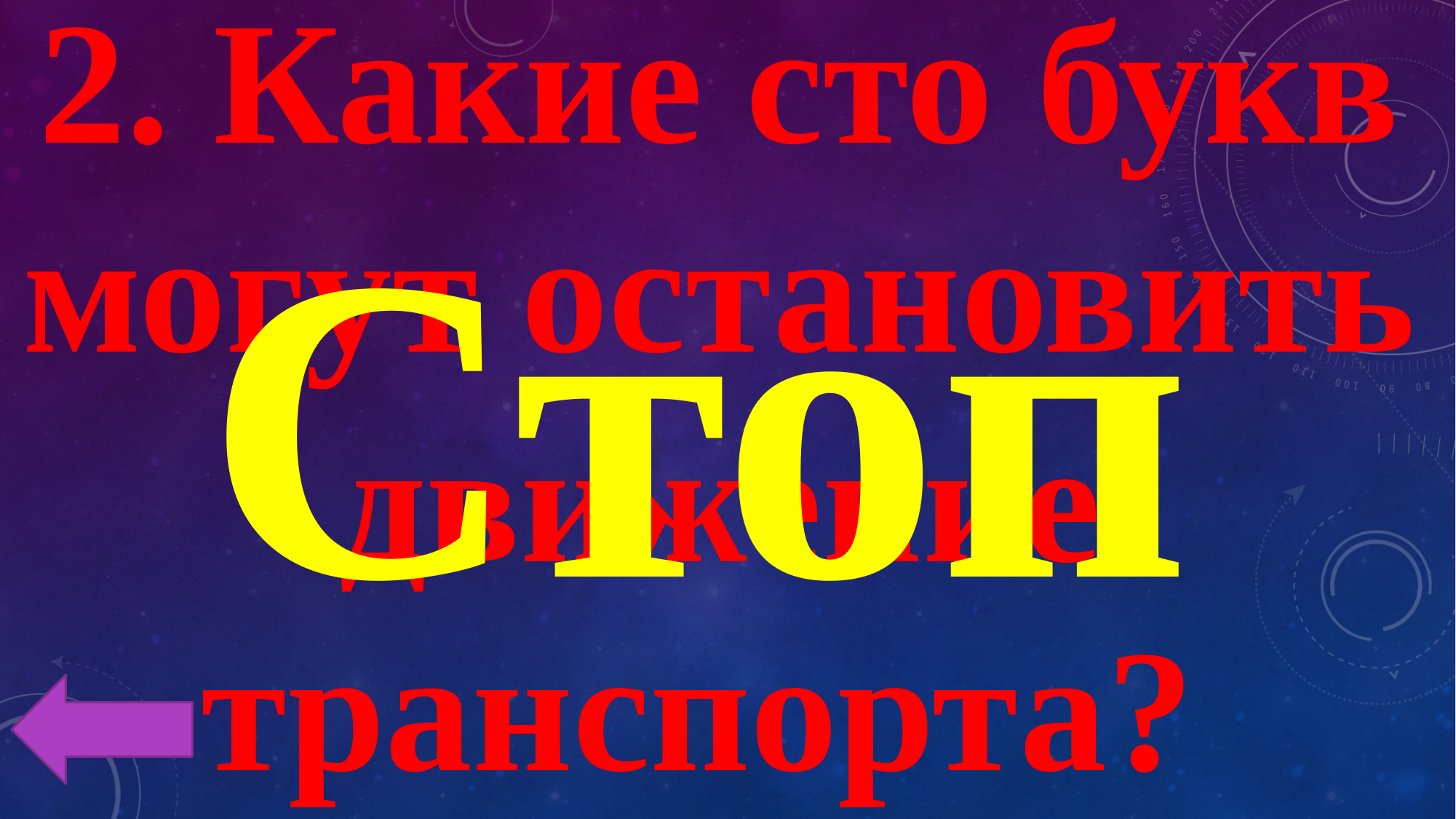

2. Какие сто букв могут остановить движение транспорта?
Стоп